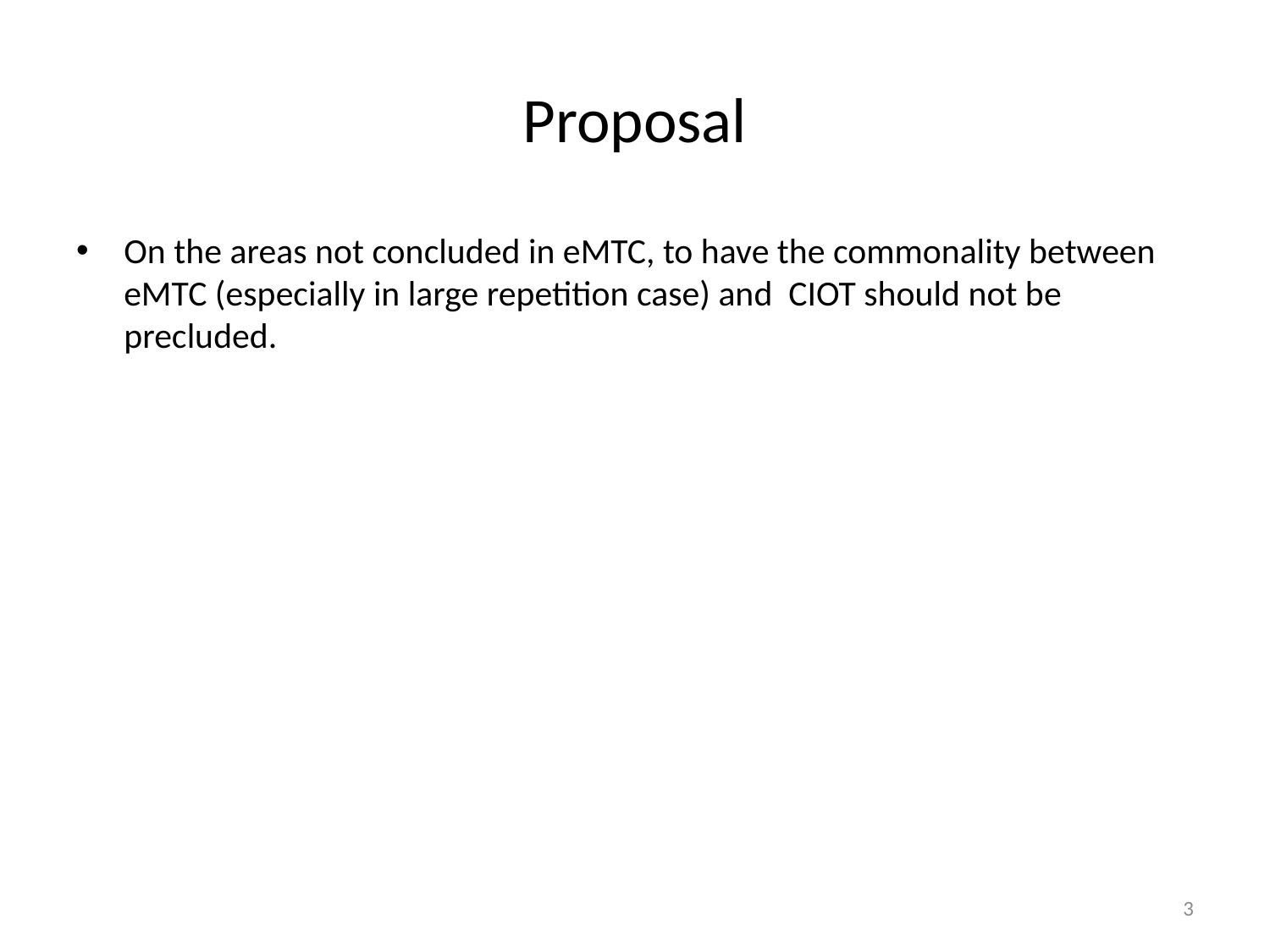

# Proposal
On the areas not concluded in eMTC, to have the commonality between eMTC (especially in large repetition case) and  CIOT should not be precluded.
3